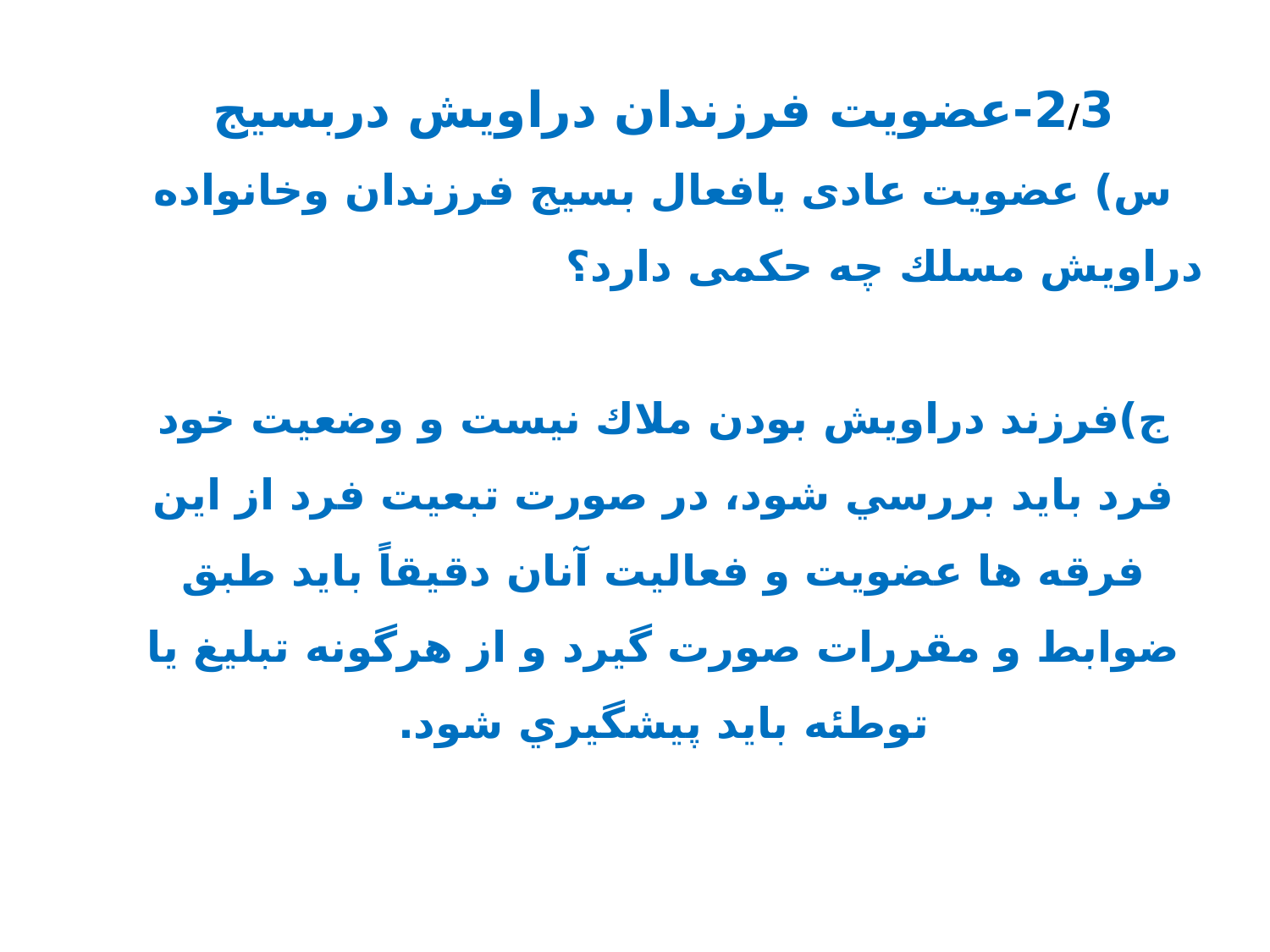

2/3-عضویت فرزندان دراویش دربسیج
س) عضویت عادی یافعال بسیج فرزندان وخانواده دراويش مسلك چه حکمی دارد؟                                                                                                    ج)فرزند دراويش بودن ملاك نيست و وضعيت خود فرد بايد بررسي شود، در صورت تبعيت فرد از اين فرقه ها عضويت و فعاليت آنان دقيقاً بايد طبق ضوابط و مقررات صورت گيرد و از هرگونه تبليغ يا توطئه بايد پيشگيري شود.